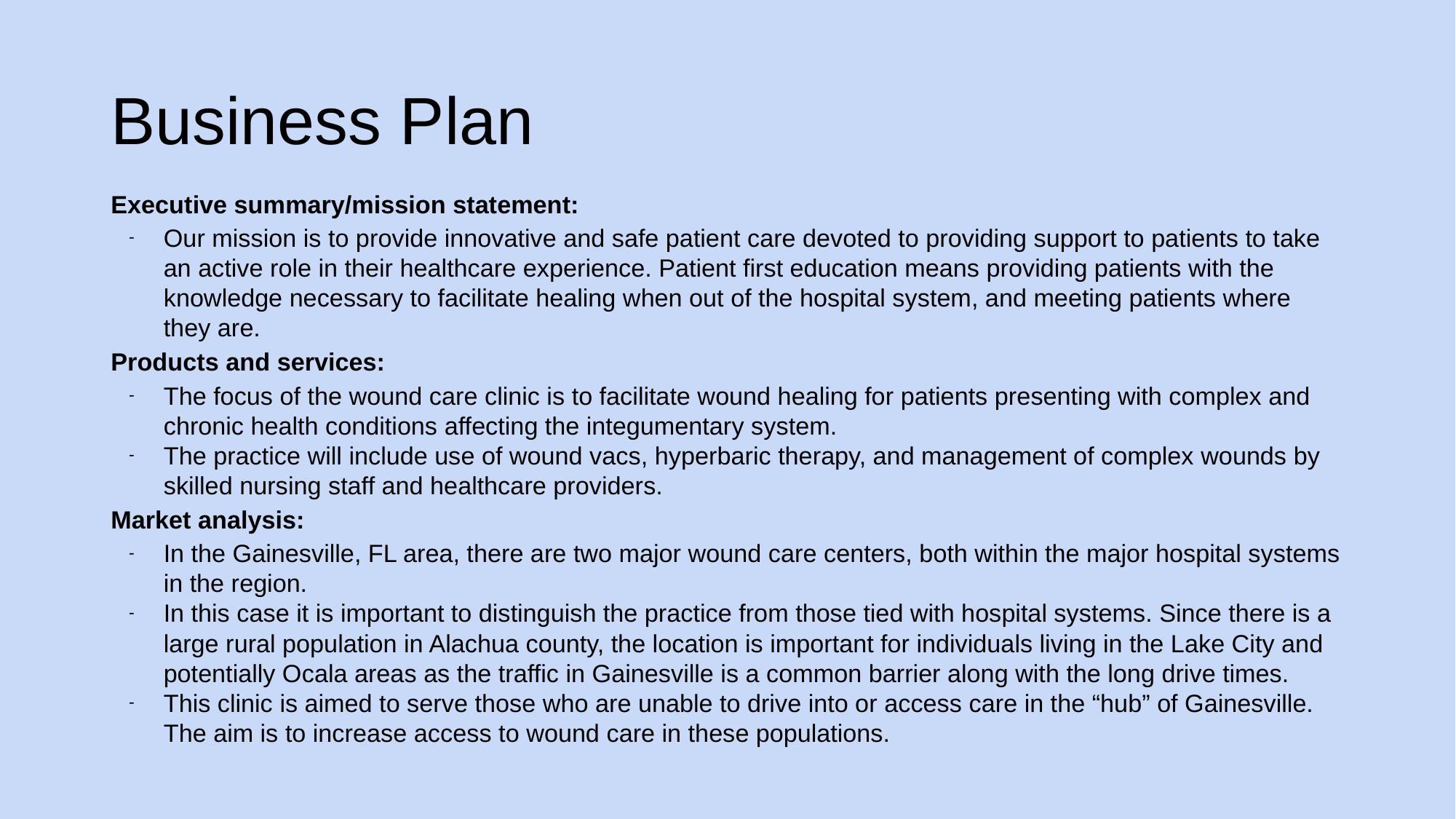

# Business Plan
Executive summary/mission statement:
Our mission is to provide innovative and safe patient care devoted to providing support to patients to take an active role in their healthcare experience. Patient first education means providing patients with the knowledge necessary to facilitate healing when out of the hospital system, and meeting patients where they are.
Products and services:
The focus of the wound care clinic is to facilitate wound healing for patients presenting with complex and chronic health conditions affecting the integumentary system.
The practice will include use of wound vacs, hyperbaric therapy, and management of complex wounds by skilled nursing staff and healthcare providers.
Market analysis:
In the Gainesville, FL area, there are two major wound care centers, both within the major hospital systems in the region.
In this case it is important to distinguish the practice from those tied with hospital systems. Since there is a large rural population in Alachua county, the location is important for individuals living in the Lake City and potentially Ocala areas as the traffic in Gainesville is a common barrier along with the long drive times.
This clinic is aimed to serve those who are unable to drive into or access care in the “hub” of Gainesville. The aim is to increase access to wound care in these populations.